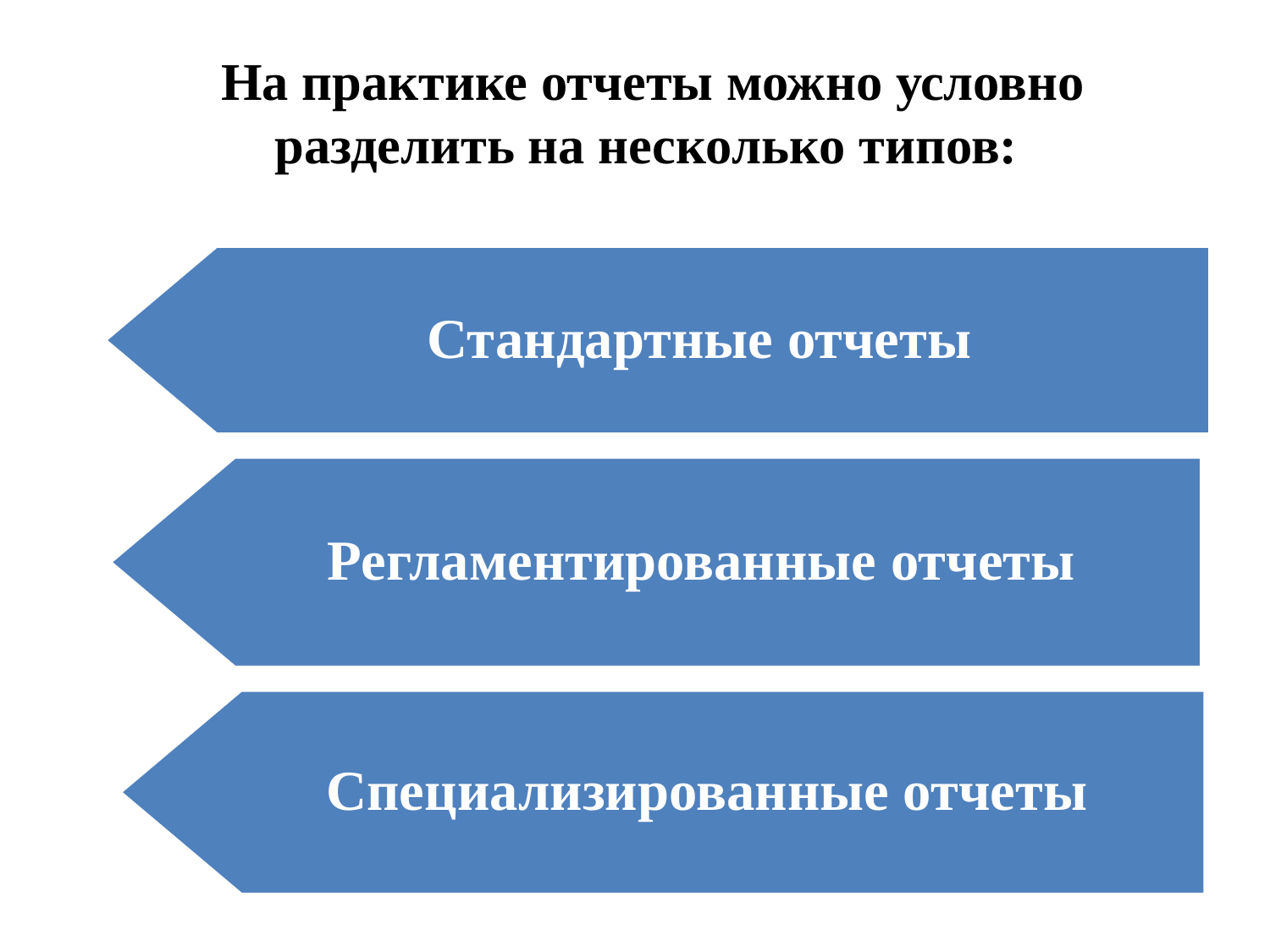

# На практике отчеты можно условно разделить на несколько типов:
Стандартные отчеты
Регламентированные отчеты
Специализированные отчеты